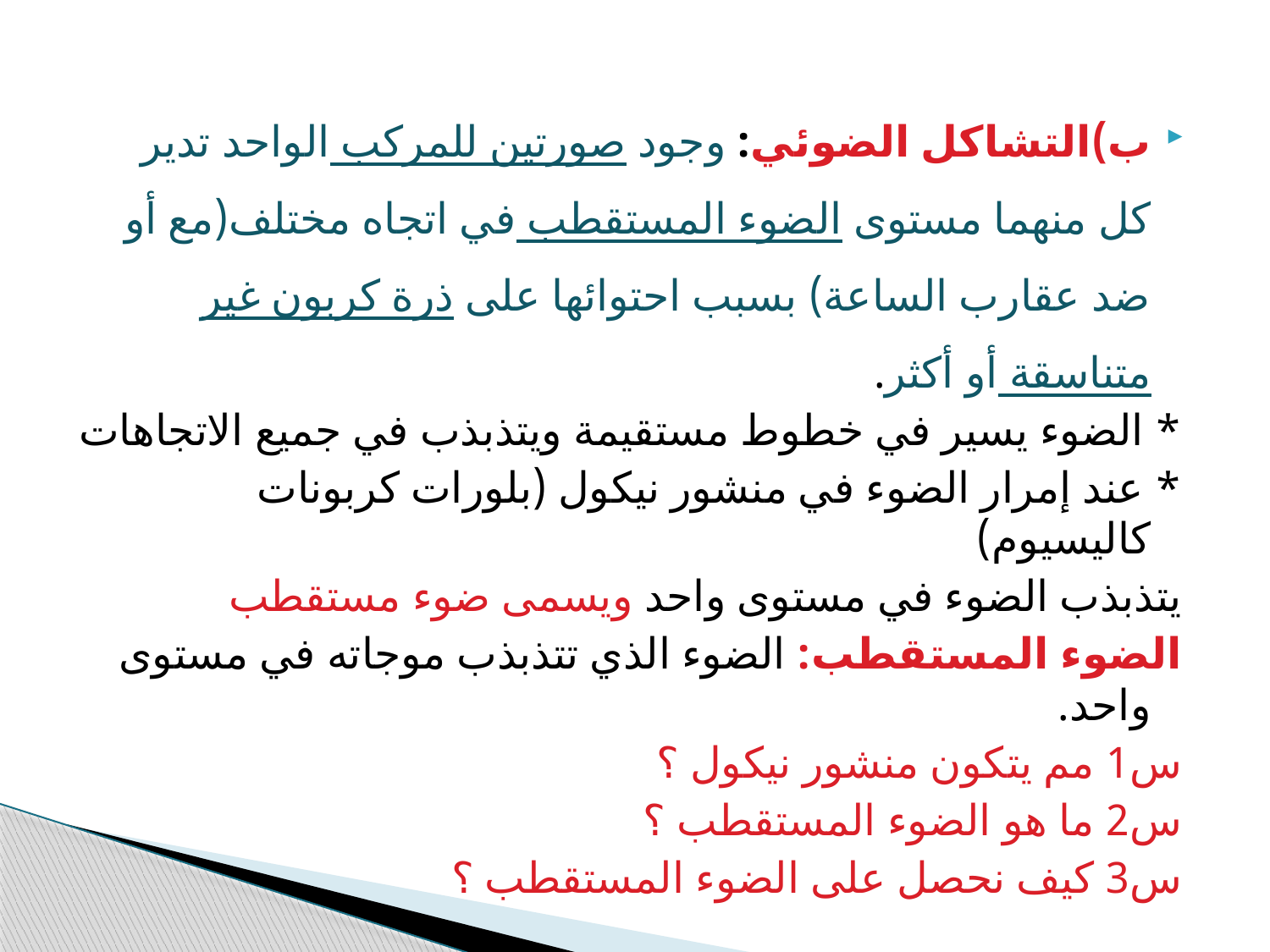

ب)التشاكل الضوئي: وجود صورتين للمركب الواحد تدير كل منهما مستوى الضوء المستقطب في اتجاه مختلف(مع أو ضد عقارب الساعة) بسبب احتوائها على ذرة كربون غير متناسقة أو أكثر.
* الضوء يسير في خطوط مستقيمة ويتذبذب في جميع الاتجاهات
* عند إمرار الضوء في منشور نيكول (بلورات كربونات كاليسيوم)
يتذبذب الضوء في مستوى واحد ويسمى ضوء مستقطب
الضوء المستقطب: الضوء الذي تتذبذب موجاته في مستوى واحد.
س1 مم يتكون منشور نيكول ؟
س2 ما هو الضوء المستقطب ؟
س3 كيف نحصل على الضوء المستقطب ؟